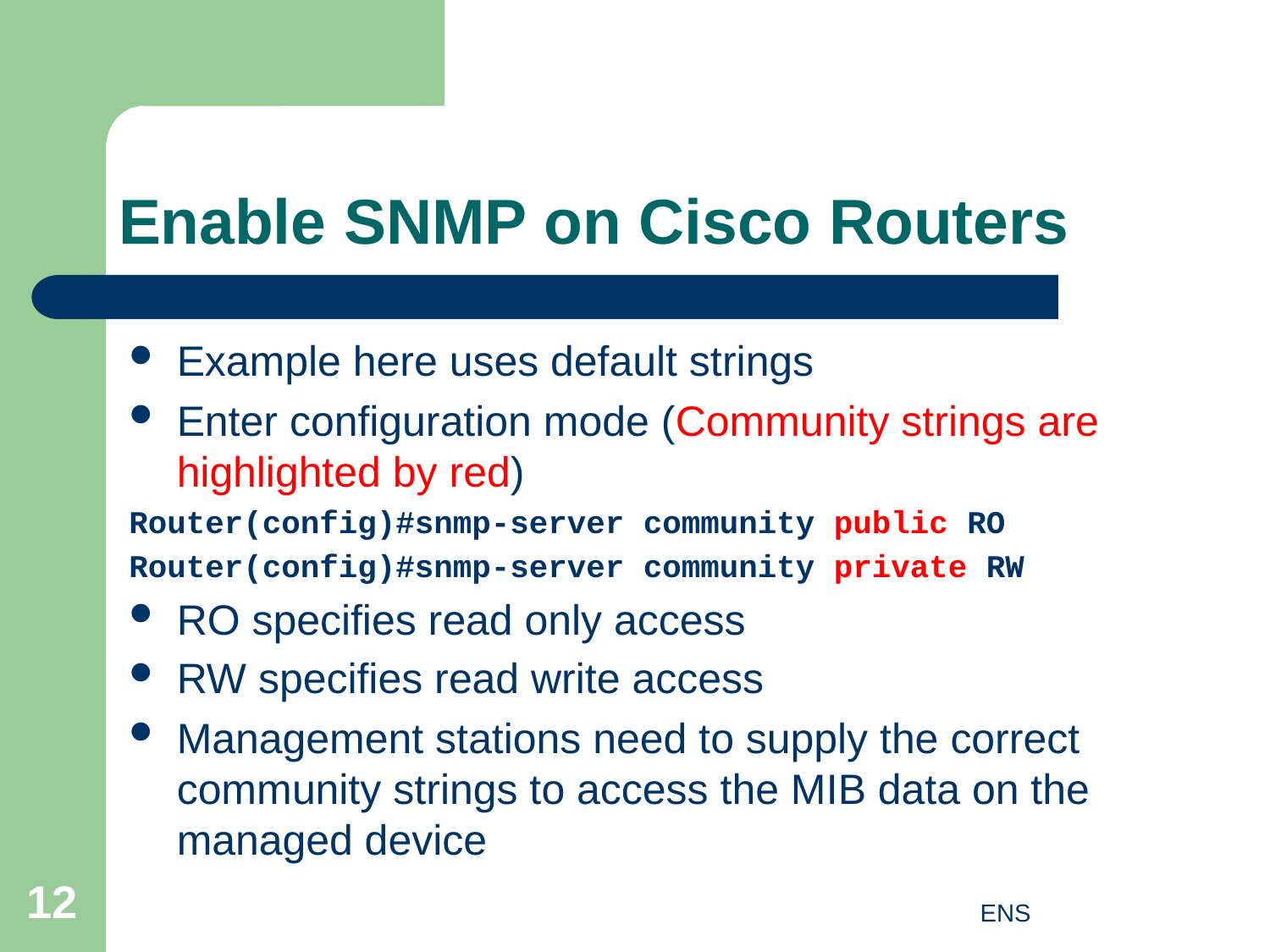

# Enable SNMP on Cisco Routers
Example here uses default strings
Enter configuration mode (Community strings are highlighted by red)
Router(config)#snmp-server community public RO
Router(config)#snmp-server community private RW
RO specifies read only access
RW specifies read write access
Management stations need to supply the correct community strings to access the MIB data on the managed device

12
ENS